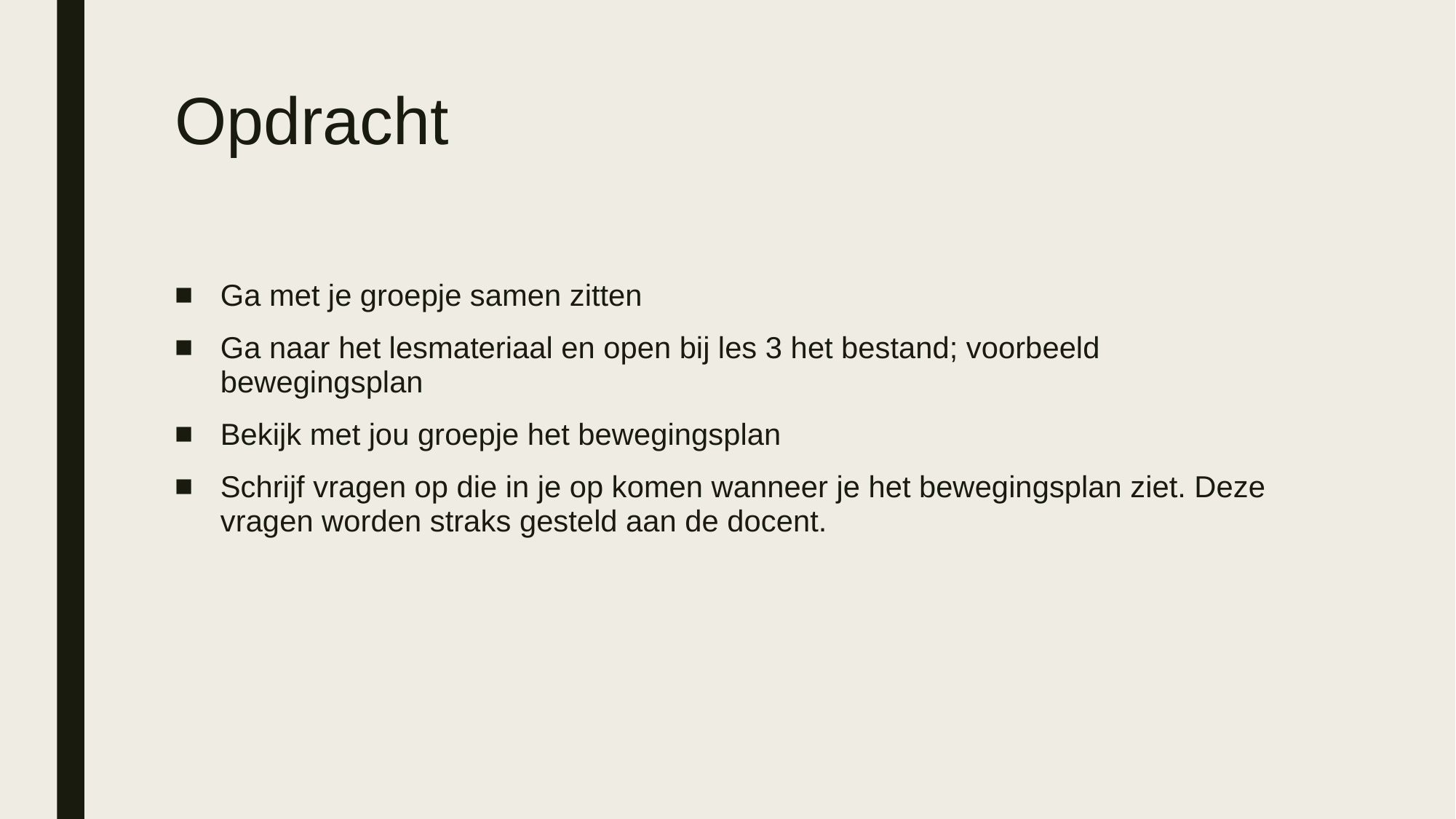

# Opdracht
Ga met je groepje samen zitten
Ga naar het lesmateriaal en open bij les 3 het bestand; voorbeeld bewegingsplan
Bekijk met jou groepje het bewegingsplan
Schrijf vragen op die in je op komen wanneer je het bewegingsplan ziet. Deze vragen worden straks gesteld aan de docent.